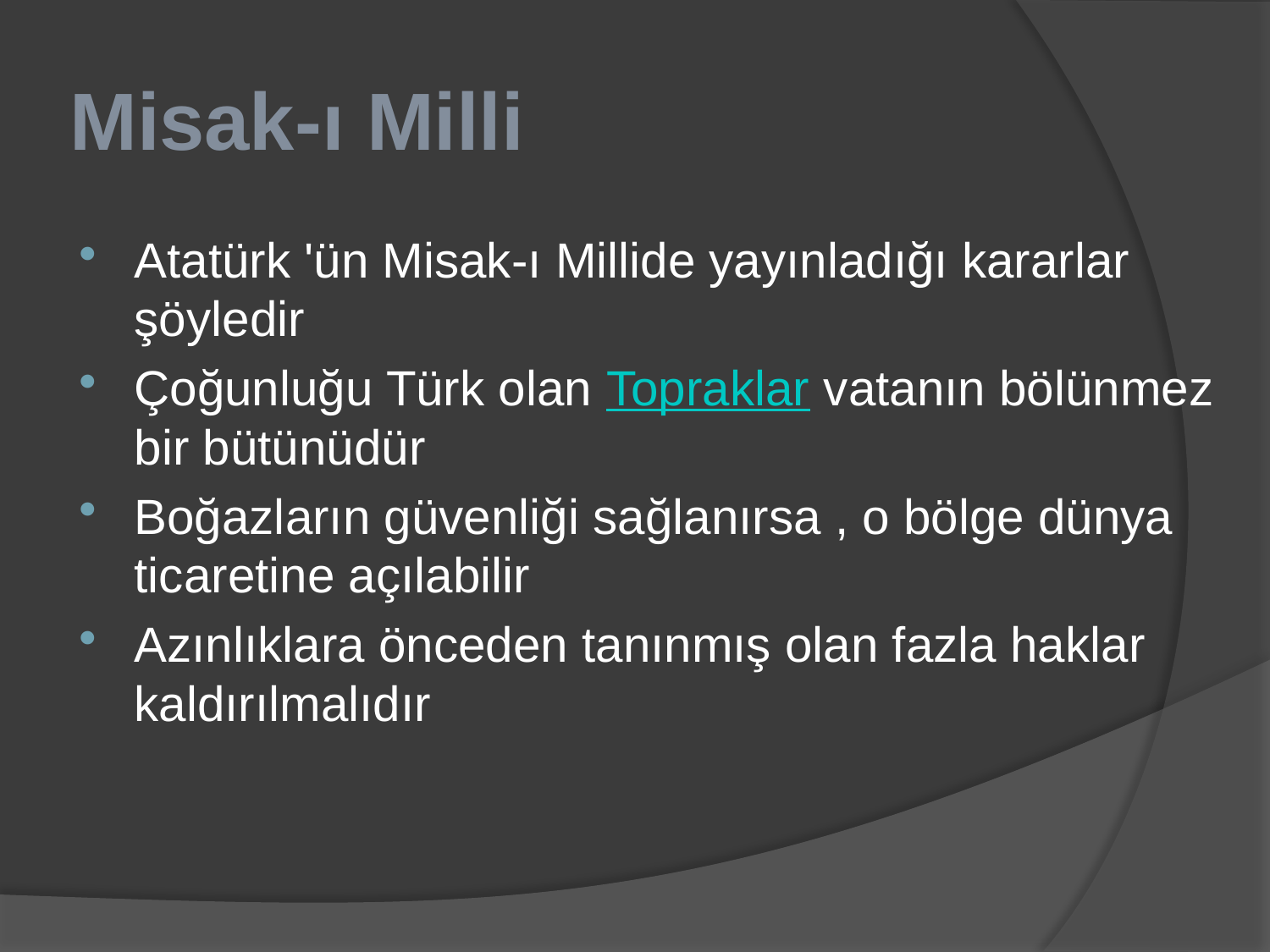

# Misak-ı Milli
Atatürk 'ün Misak-ı Millide yayınladığı kararlar şöyledir
Çoğunluğu Türk olan Topraklar vatanın bölünmez bir bütünüdür
Boğazların güvenliği sağlanırsa , o bölge dünya ticaretine açılabilir
Azınlıklara önceden tanınmış olan fazla haklar kaldırılmalıdır